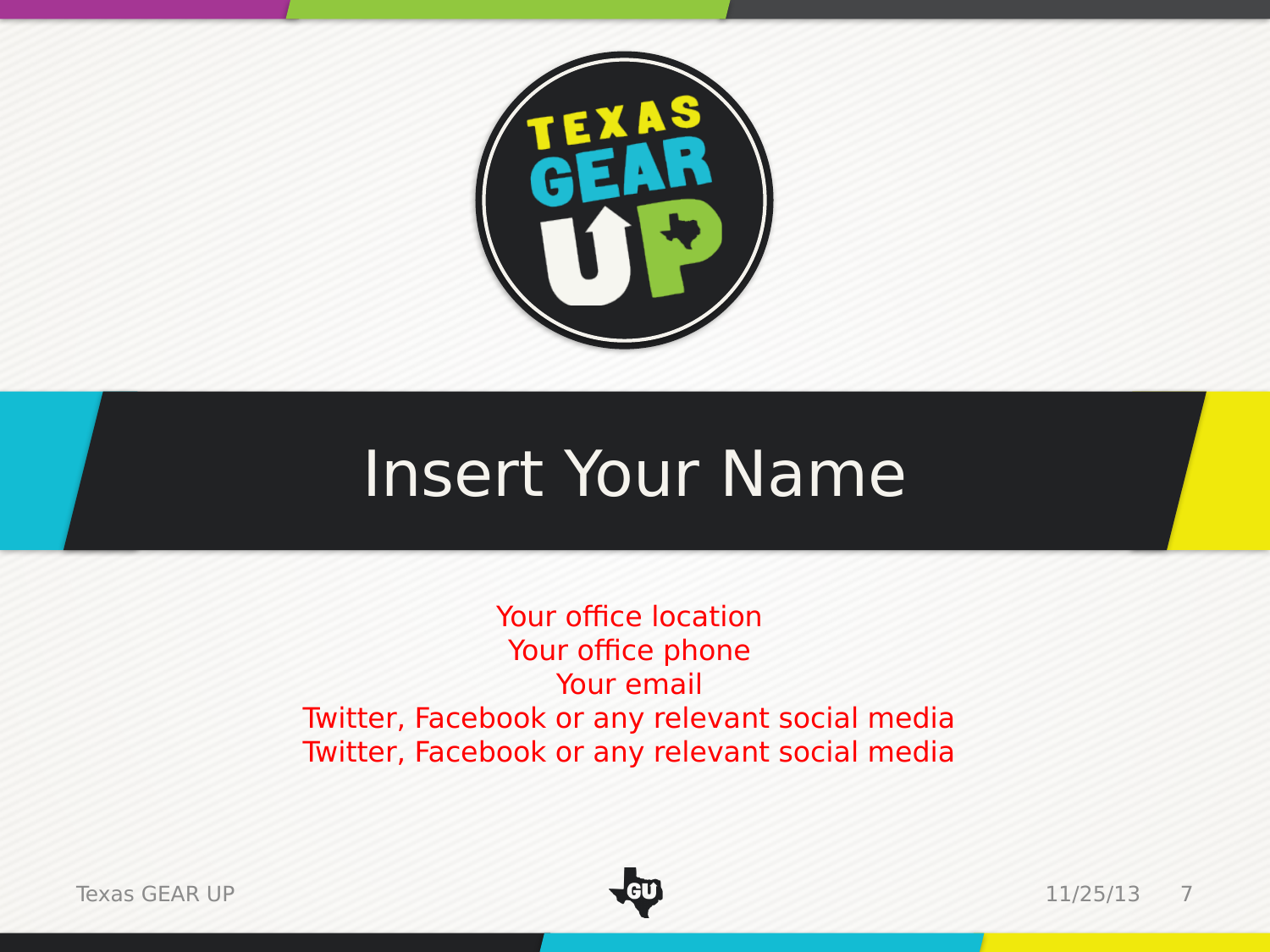

Insert Your Name
Your office location
Your office phone
Your email
Twitter, Facebook or any relevant social media
Twitter, Facebook or any relevant social media

11/25/13
7
Texas GEAR UP